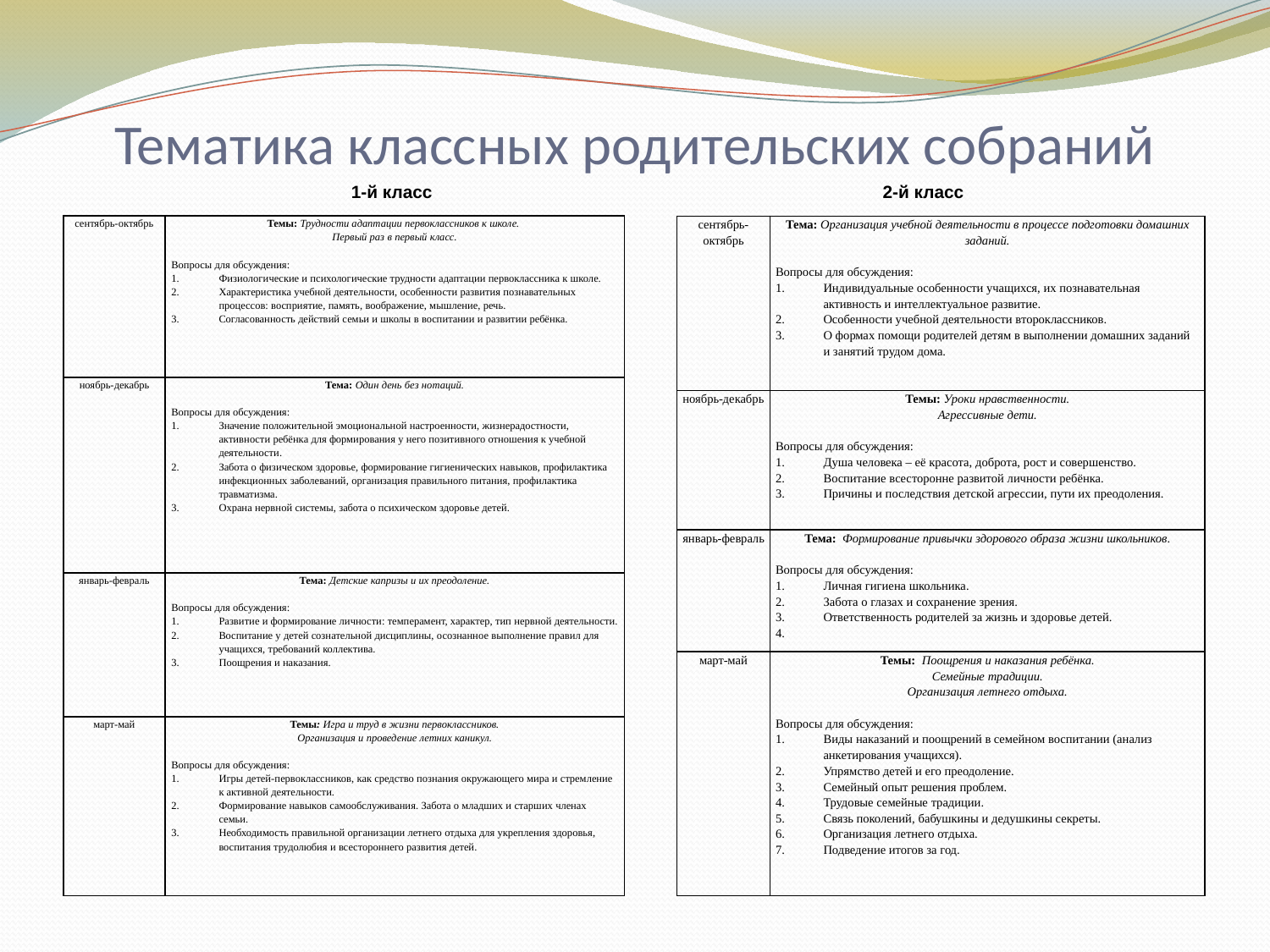

# Тематика классных родительских собраний
2-й класс
1-й класс
| сентябрь-октябрь | Темы: Трудности адаптации первоклассников к школе. Первый раз в первый класс.   Вопросы для обсуждения: Физиологические и психологические трудности адаптации первоклассника к школе. Характеристика учебной деятельности, особенности развития познавательных процессов: восприятие, память, воображение, мышление, речь. Согласованность действий семьи и школы в воспитании и развитии ребёнка. |
| --- | --- |
| ноябрь-декабрь | Тема: Один день без нотаций.   Вопросы для обсуждения: Значение положительной эмоциональной настроенности, жизнерадостности, активности ребёнка для формирования у него позитивного отношения к учебной деятельности. Забота о физическом здоровье, формирование гигиенических навыков, профилактика инфекционных заболеваний, организация правильного питания, профилактика травматизма. Охрана нервной системы, забота о психическом здоровье детей. |
| январь-февраль | Тема: Детские капризы и их преодоление.   Вопросы для обсуждения: Развитие и формирование личности: темперамент, характер, тип нервной деятельности. Воспитание у детей сознательной дисциплины, осознанное выполнение правил для учащихся, требований коллектива. Поощрения и наказания. |
| март-май | Темы: Игра и труд в жизни первоклассников. Организация и проведение летних каникул.   Вопросы для обсуждения: Игры детей-первоклассников, как средство познания окружающего мира и стремление к активной деятельности. Формирование навыков самообслуживания. Забота о младших и старших членах семьи. Необходимость правильной организации летнего отдыха для укрепления здоровья, воспитания трудолюбия и всестороннего развития детей. |
| сентябрь-октябрь | Тема: Организация учебной деятельности в процессе подготовки домашних заданий.   Вопросы для обсуждения: Индивидуальные особенности учащихся, их познавательная активность и интеллектуальное развитие. Особенности учебной деятельности второклассников. О формах помощи родителей детям в выполнении домашних заданий и занятий трудом дома. |
| --- | --- |
| ноябрь-декабрь | Темы: Уроки нравственности. Агрессивные дети.   Вопросы для обсуждения: Душа человека – её красота, доброта, рост и совершенство. Воспитание всесторонне развитой личности ребёнка. Причины и последствия детской агрессии, пути их преодоления. |
| январь-февраль | Тема: Формирование привычки здорового образа жизни школьников.   Вопросы для обсуждения: Личная гигиена школьника. Забота о глазах и сохранение зрения. Ответственность родителей за жизнь и здоровье детей. |
| март-май | Темы: Поощрения и наказания ребёнка. Семейные традиции. Организация летнего отдыха.   Вопросы для обсуждения: Виды наказаний и поощрений в семейном воспитании (анализ анкетирования учащихся). Упрямство детей и его преодоление. Семейный опыт решения проблем. Трудовые семейные традиции. Связь поколений, бабушкины и дедушкины секреты. Организация летнего отдыха. Подведение итогов за год. |